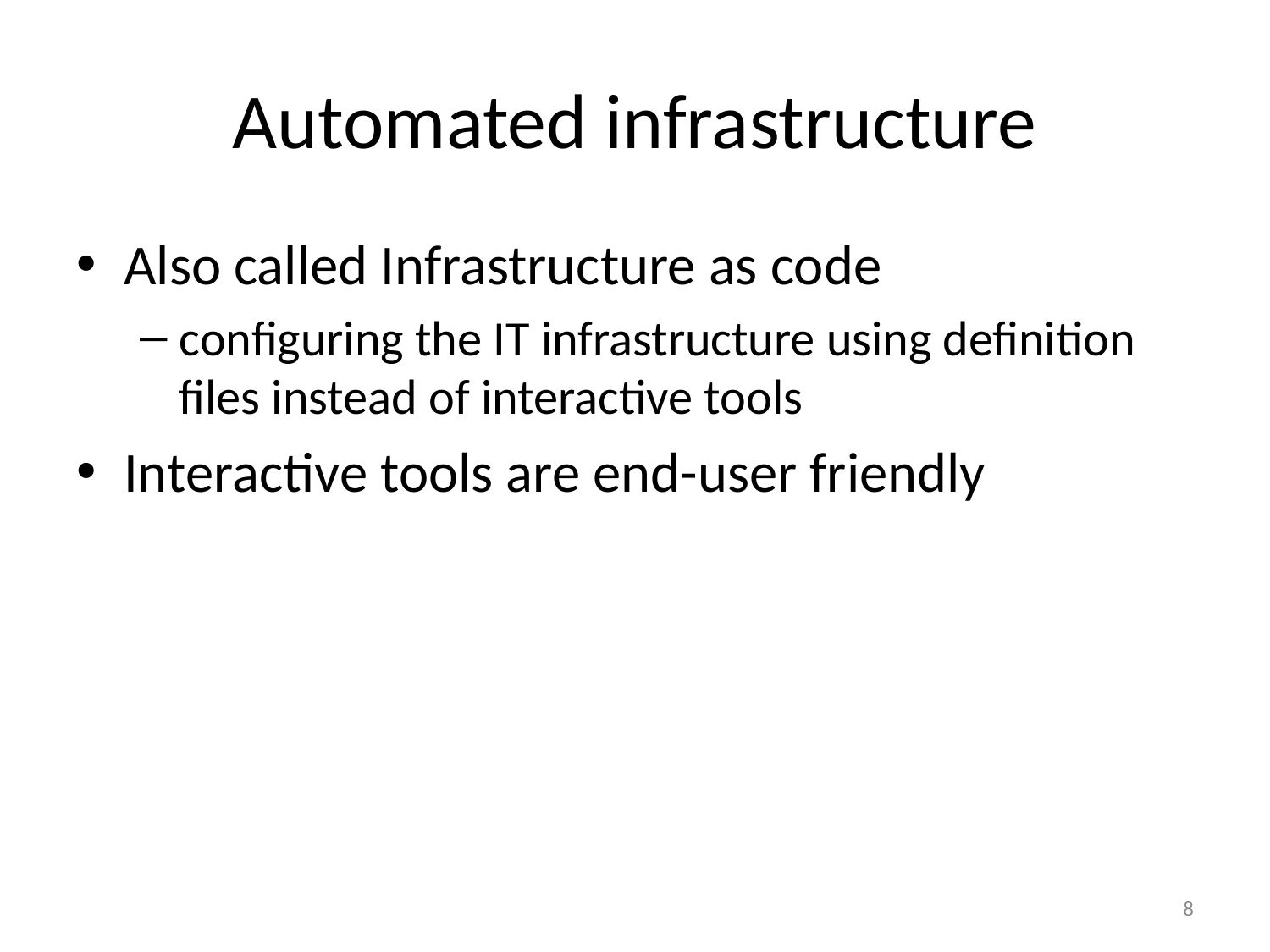

# Automated infrastructure
Also called Infrastructure as code
configuring the IT infrastructure using definition files instead of interactive tools
Interactive tools are end-user friendly
8